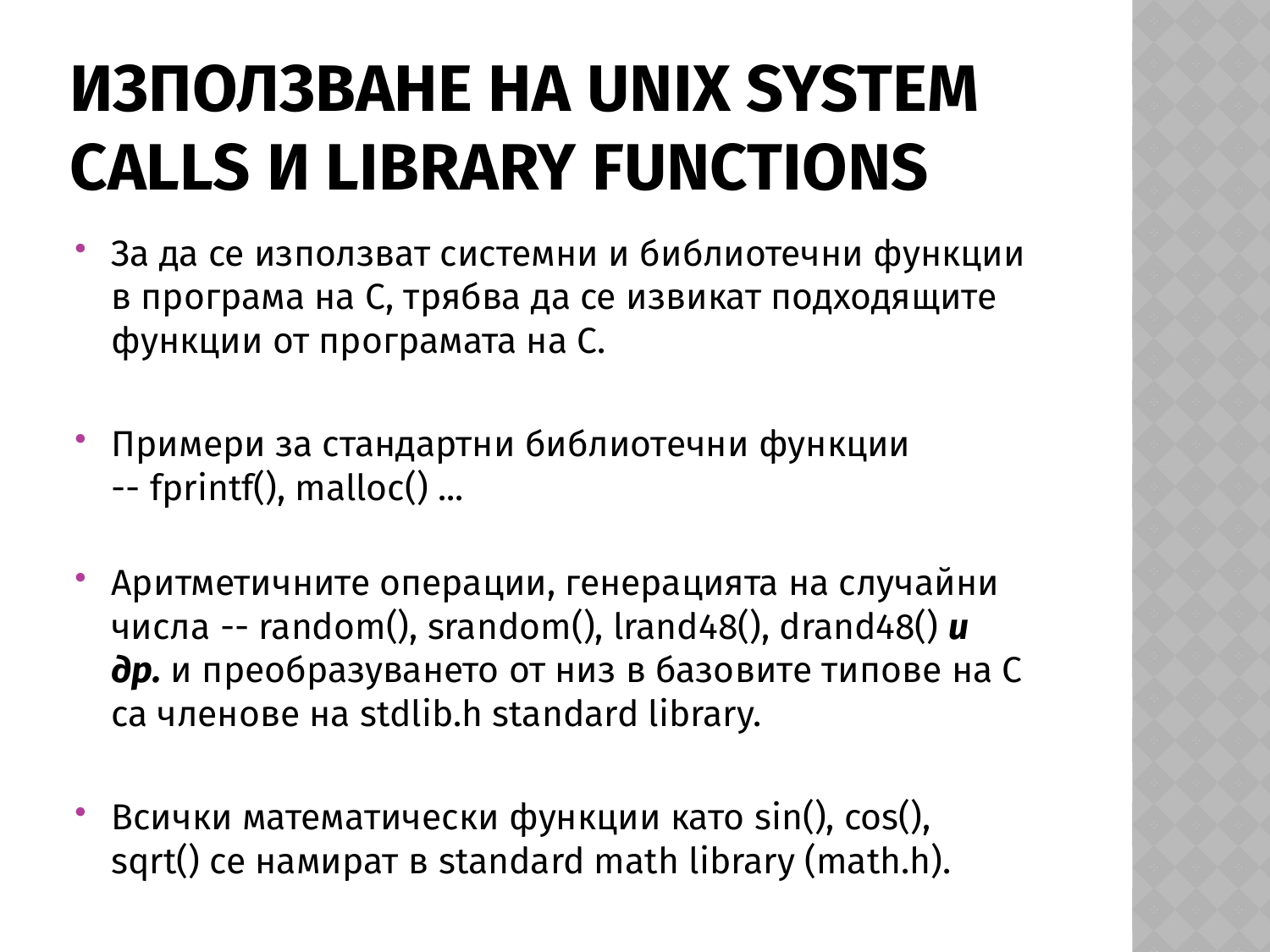

# Използване на UNIX System Calls и Library Functions
За да се използват системни и библиотечни функции в програма на С, трябва да се извикат подходящите функции от програмата на С.

Примери за стандартни библиотечни функции -- fprintf(), malloc() ...
Аритметичните операции, генерацията на случайни числа -- random(), srandom(), lrand48(), drand48() и др. и преобразуването от низ в базовите типове на С са членове на stdlib.h standard library.

Всички математически функции като sin(), cos(), sqrt() се намират в standard math library (math.h).